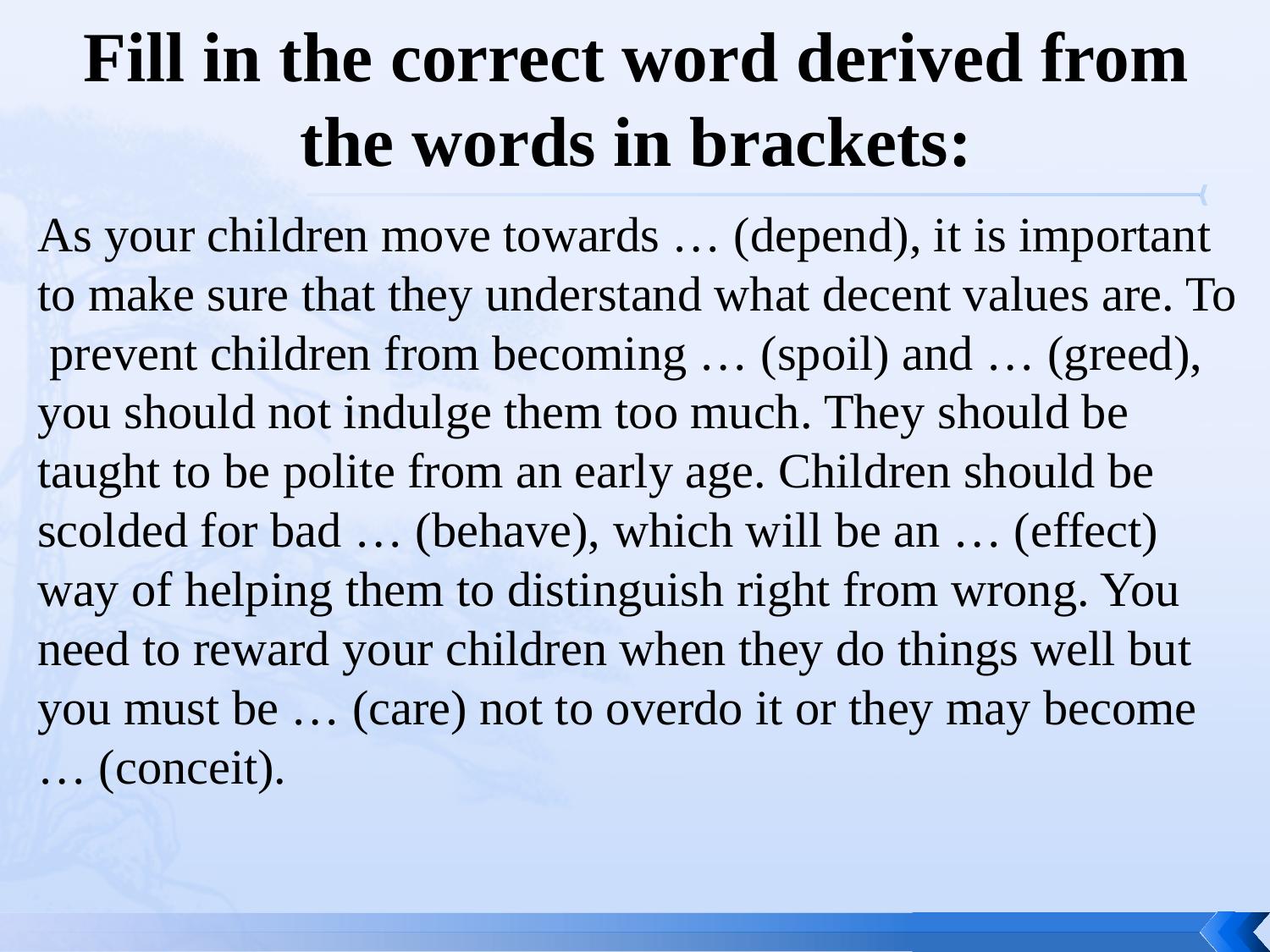

# Fill in the correct word derived from the words in brackets:
As your children move towards … (depend), it is important to make sure that they understand what decent values are. To  prevent children from becoming … (spoil) and … (greed), you should not indulge them too much. They should be taught to be polite from an early age. Children should be scolded for bad … (behave), which will be an … (effect) way of helping them to distinguish right from wrong. You need to reward your children when they do things well but you must be … (care) not to overdo it or they may become … (conceit).